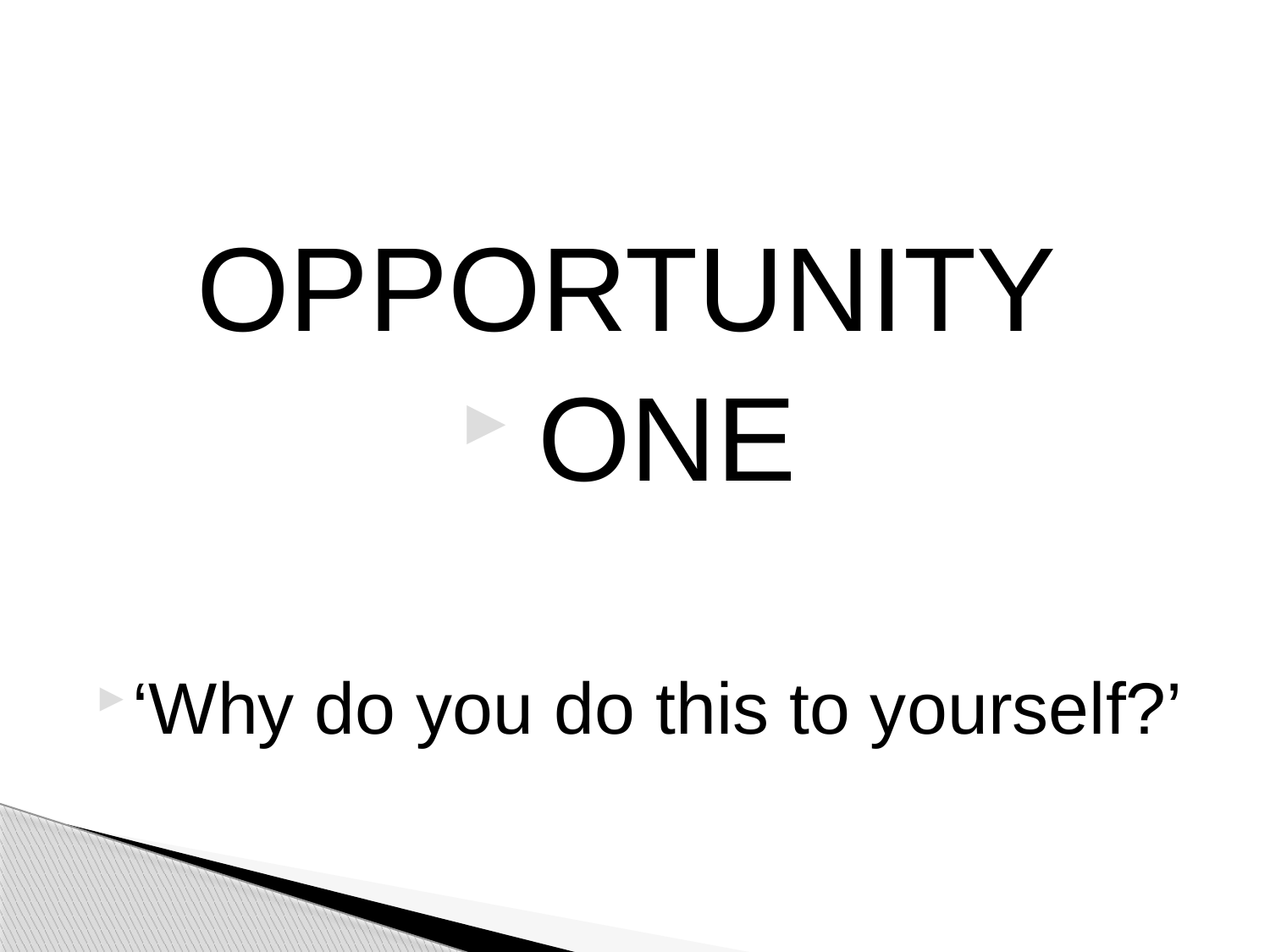

#
OPPORTUNITY
ONE

‘Why do you do this to yourself?’